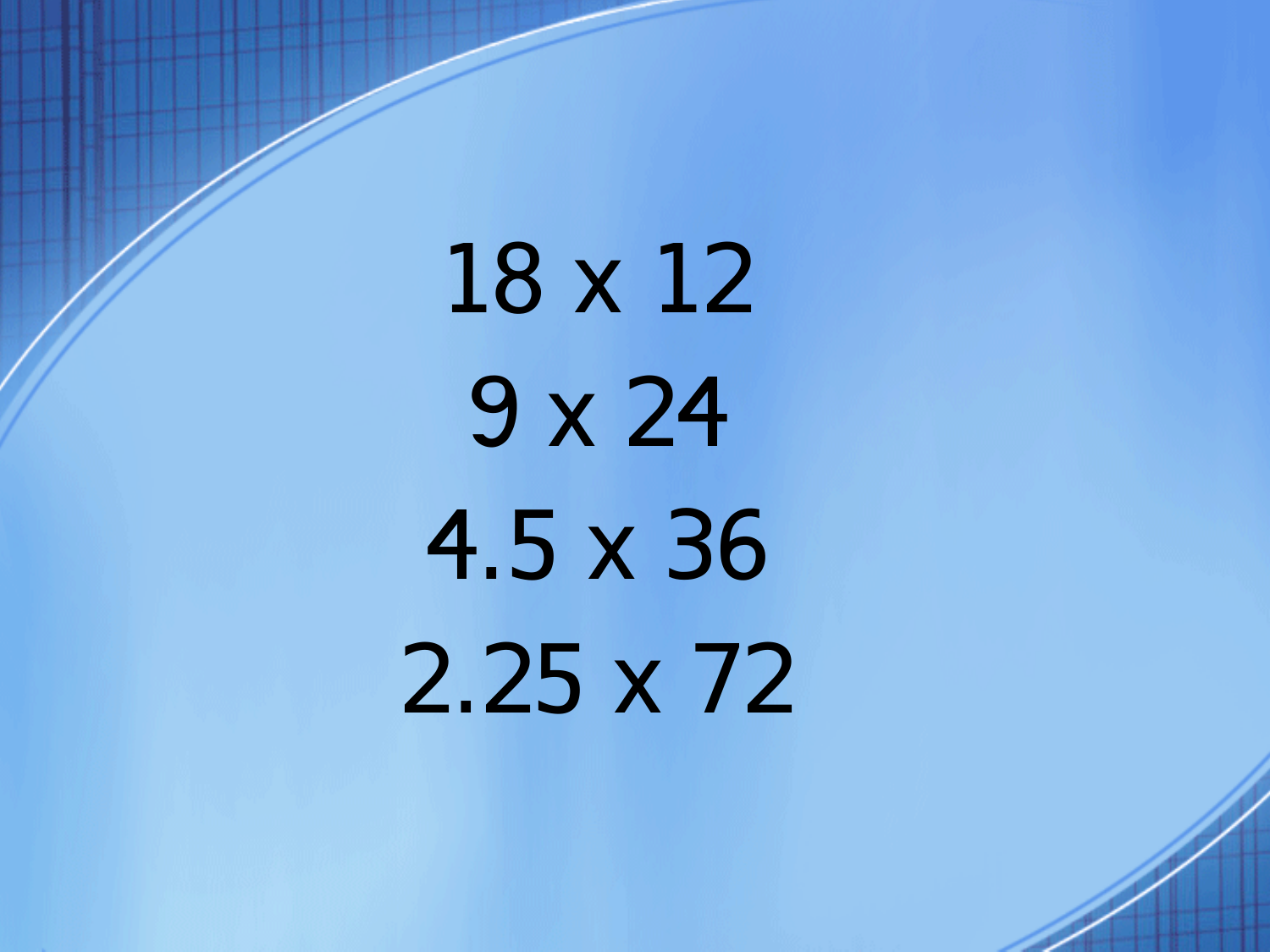

18 x 12
9 x 24
4.5 x 36
2.25 x 72